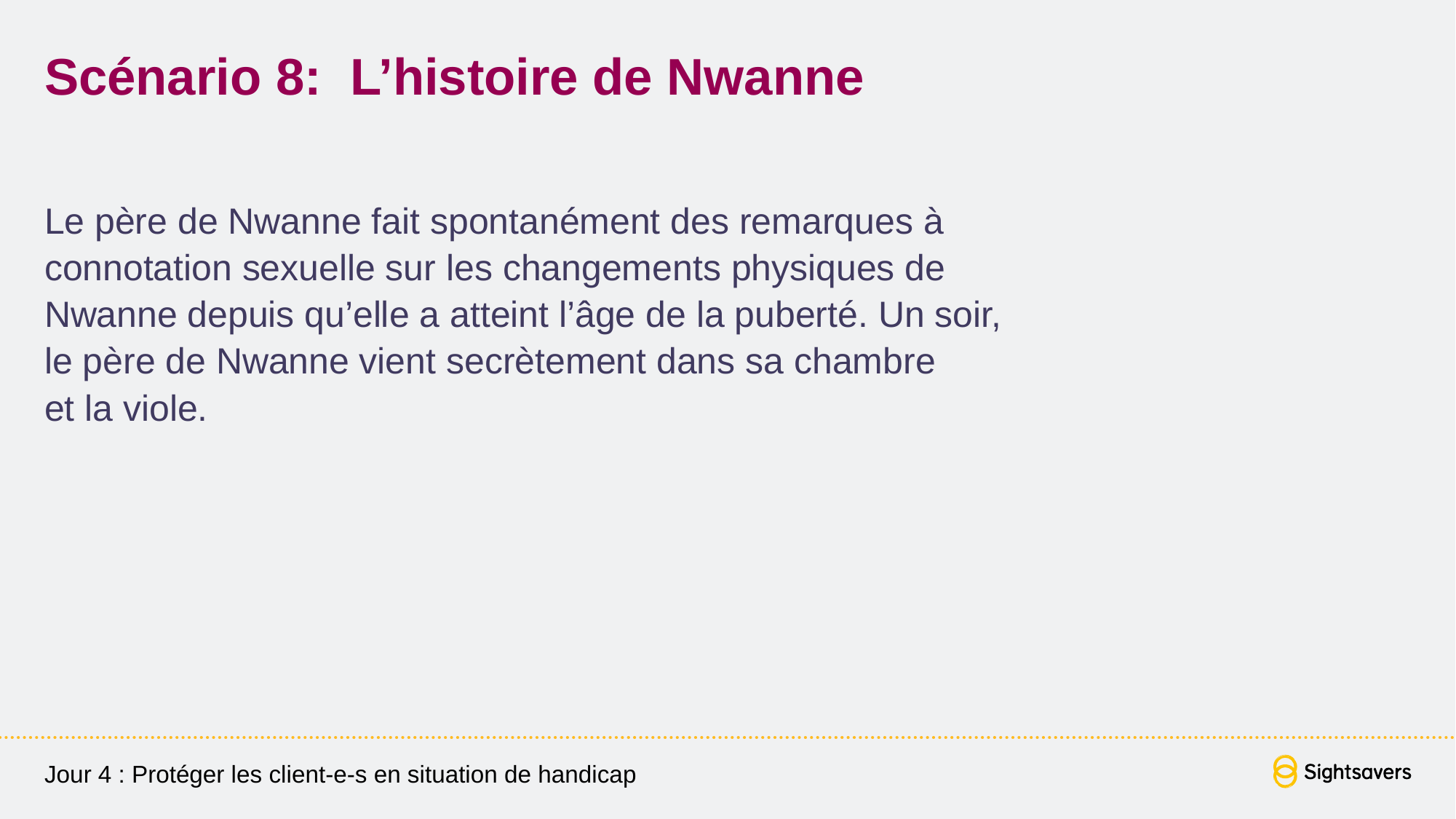

# Scénario 8:  L’histoire de Nwanne
Le père de Nwanne fait spontanément des remarques à
connotation sexuelle sur les changements physiques de
Nwanne depuis qu’elle a atteint l’âge de la puberté. Un soir,
le père de Nwanne vient secrètement dans sa chambre
et la viole.

Jour 4 : Protéger les client-e-s en situation de handicap